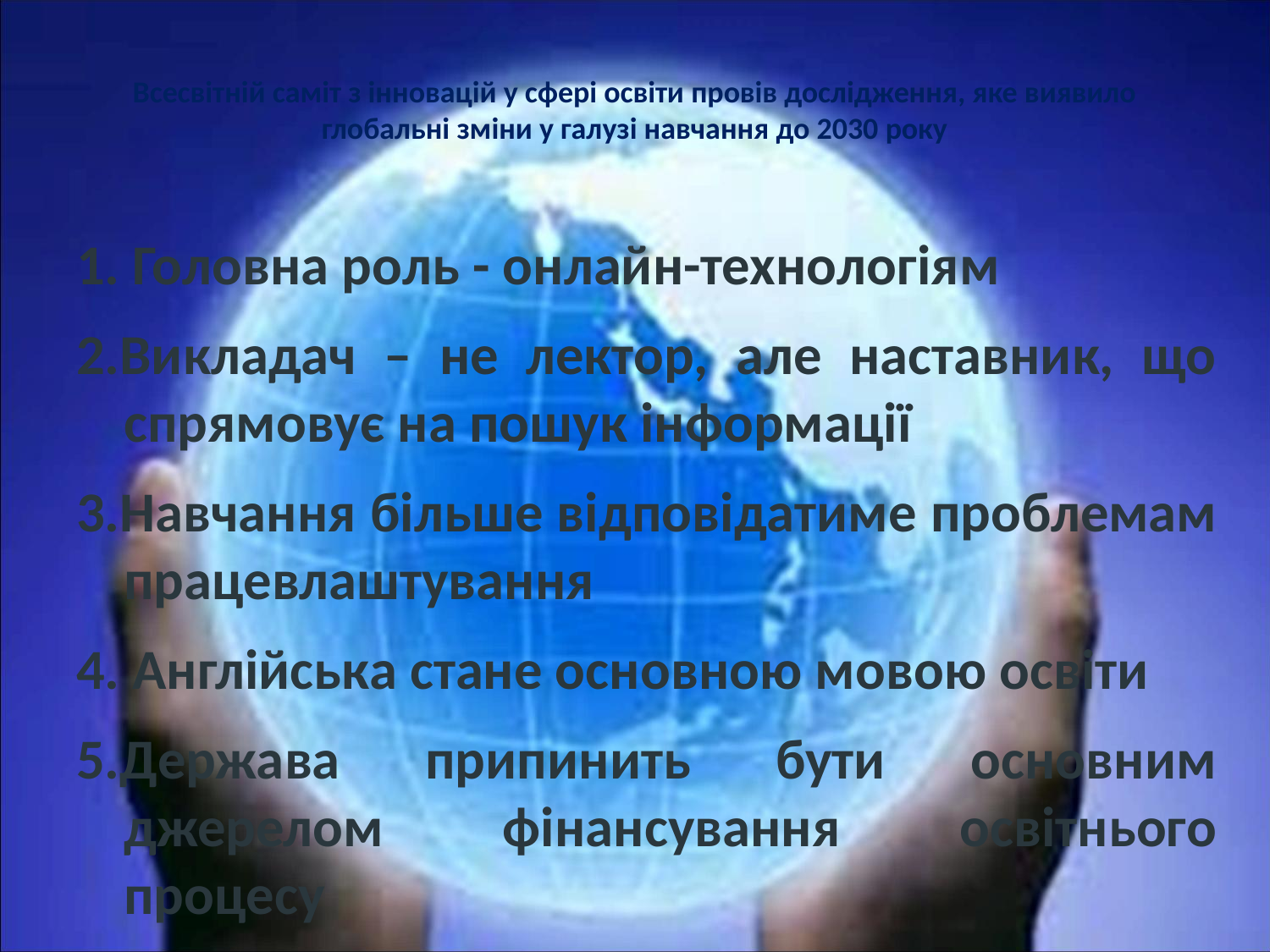

# Всесвітній саміт з інновацій у сфері освіти провів дослідження, яке виявило глобальні зміни у галузі навчання до 2030 року
1. Головна роль - онлайн-технологіям
2.Викладач – не лектор, але наставник, що спрямовує на пошук інформації
3.Навчання більше відповідатиме проблемам працевлаштування
4. Англійська стане основною мовою освіти
5.Держава припинить бути основним джерелом фінансування освітнього процесу